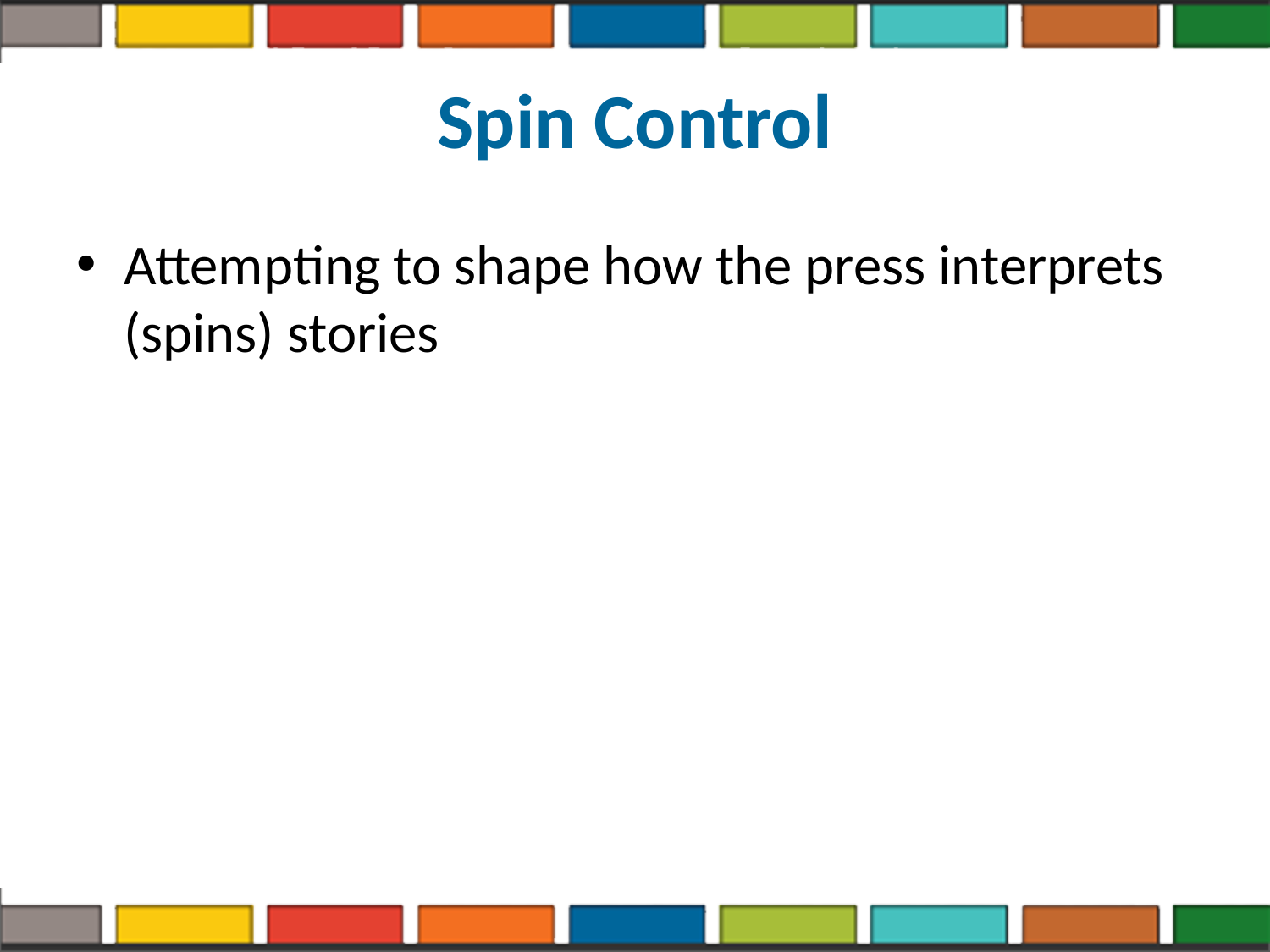

# Spin Control
Attempting to shape how the press interprets (spins) stories